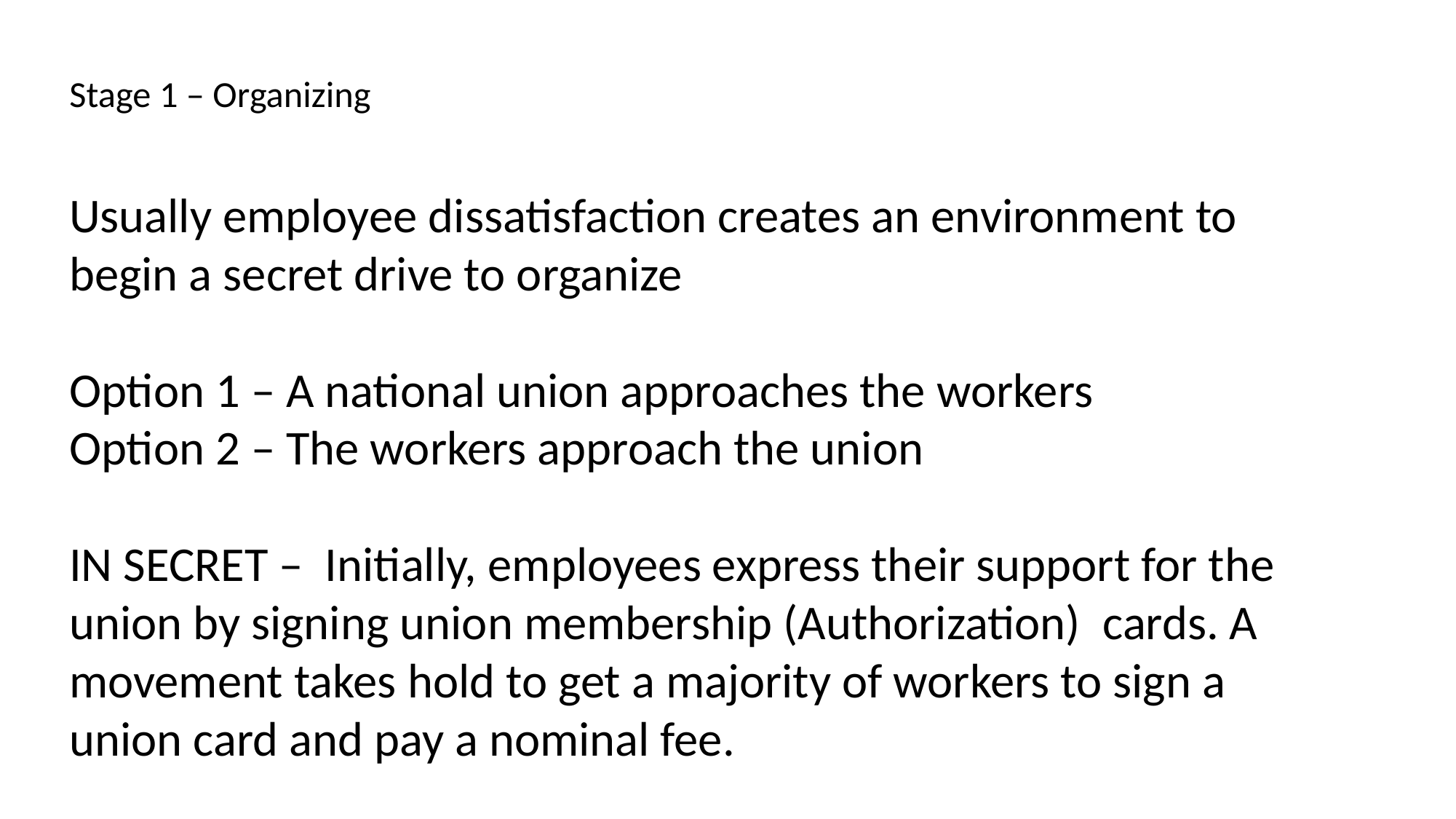

# Stage 1 – Organizing
Usually employee dissatisfaction creates an environment to begin a secret drive to organize

Option 1 – A national union approaches the workers
Option 2 – The workers approach the union

IN SECRET –  Initially, employees express their support for the union by signing union membership (Authorization)  cards. A movement takes hold to get a majority of workers to sign a union card and pay a nominal fee.